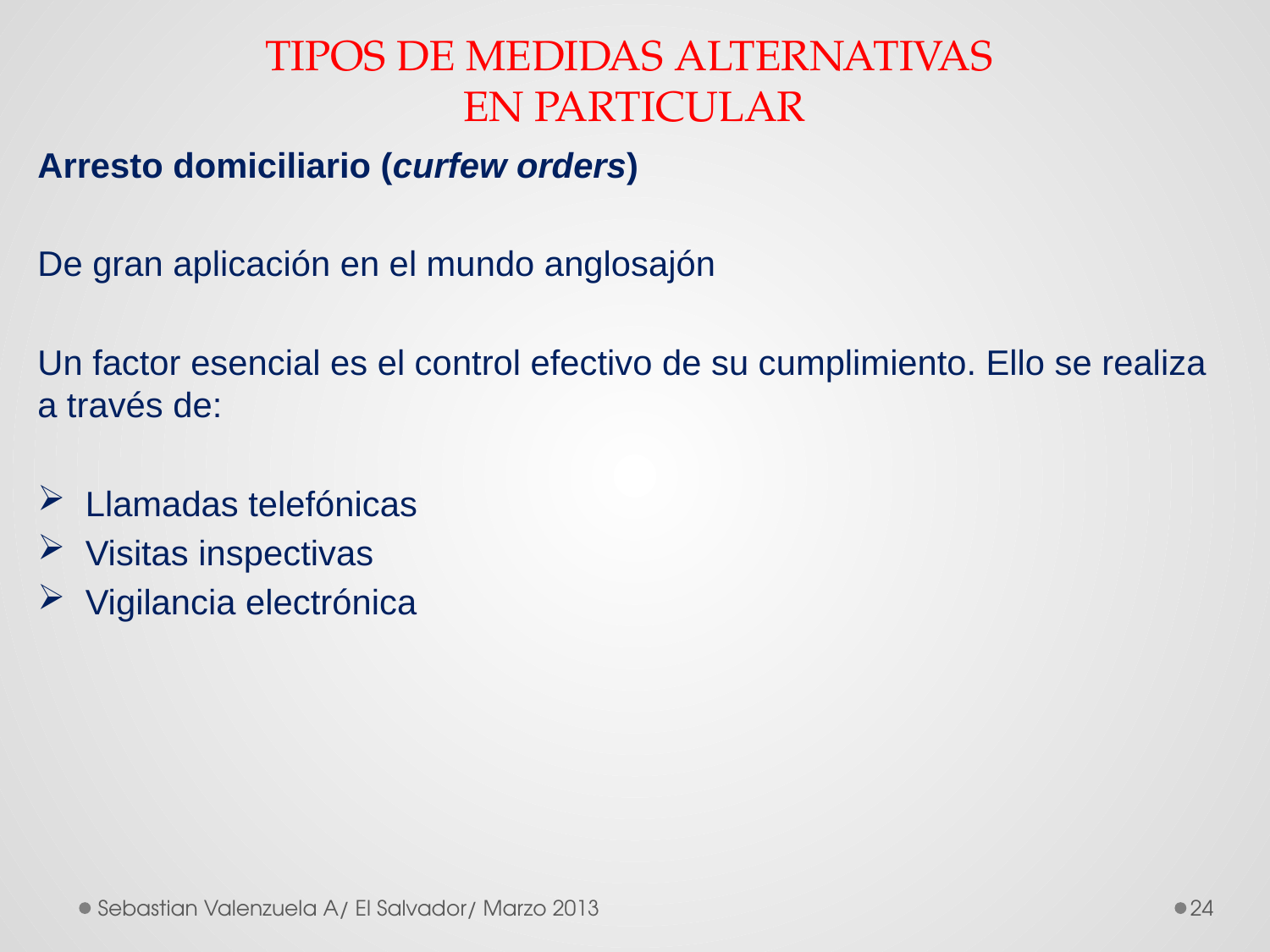

# TIPOS DE MEDIDAS ALTERNATIVAS EN PARTICULAR
Arresto domiciliario (curfew orders)

De gran aplicación en el mundo anglosajón

Un factor esencial es el control efectivo de su cumplimiento. Ello se realiza a través de:

Llamadas telefónicas
Visitas inspectivas
Vigilancia electrónica

Sebastian Valenzuela A/ El Salvador/ Marzo 2013
24